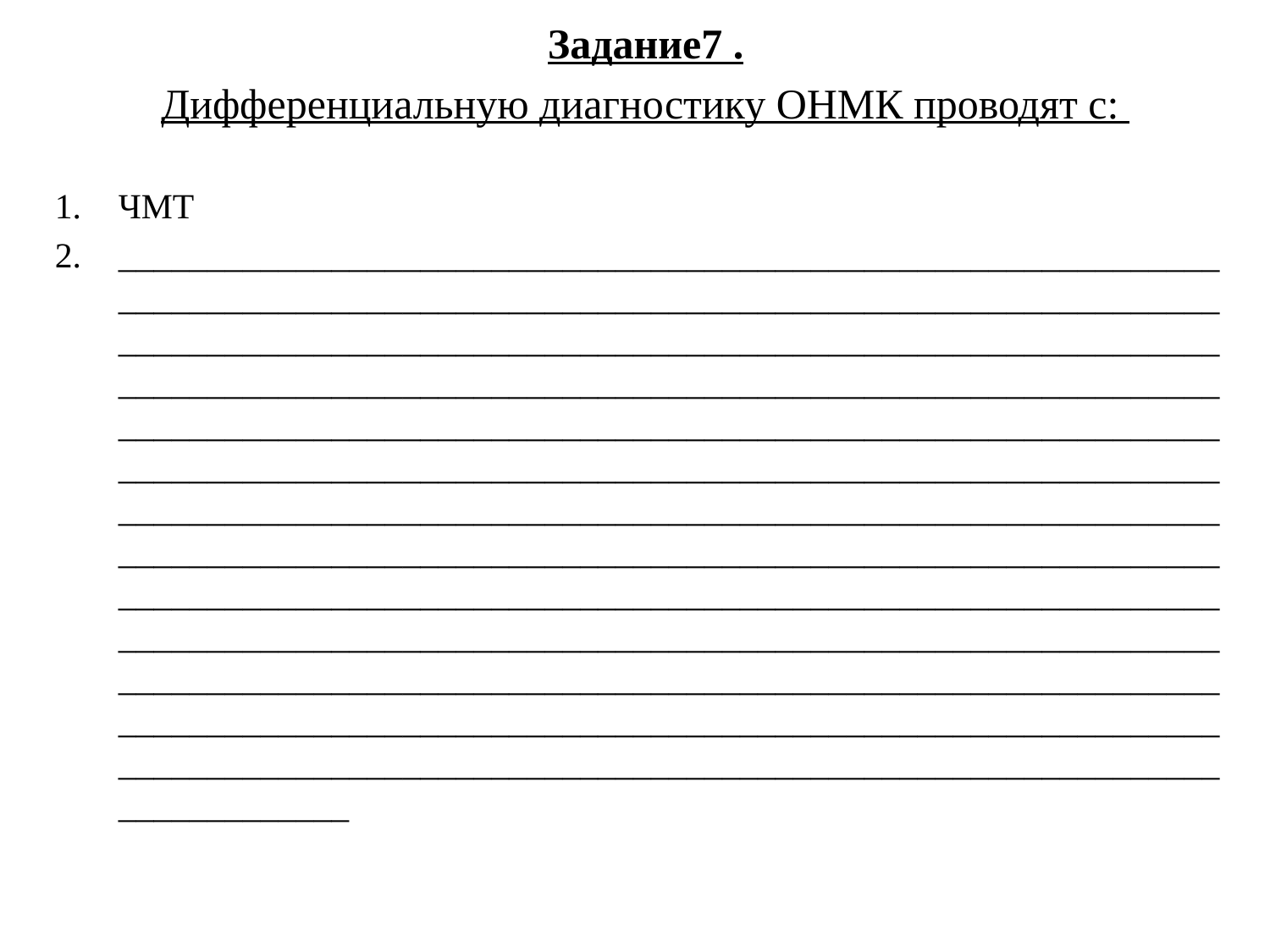

Задание7 .
Дифференциальную диагностику ОНМК проводят с:

ЧМТ
___________________________________________________________________________________________________________________________________________________________________________________________________________________________________________________________________________________________________________________________________________________________________________________________________________________________________________________________________________________________________________________________________________________________________________________________________________________________________________________________________________________________________________________________________________________________________________________________________________________________________________________